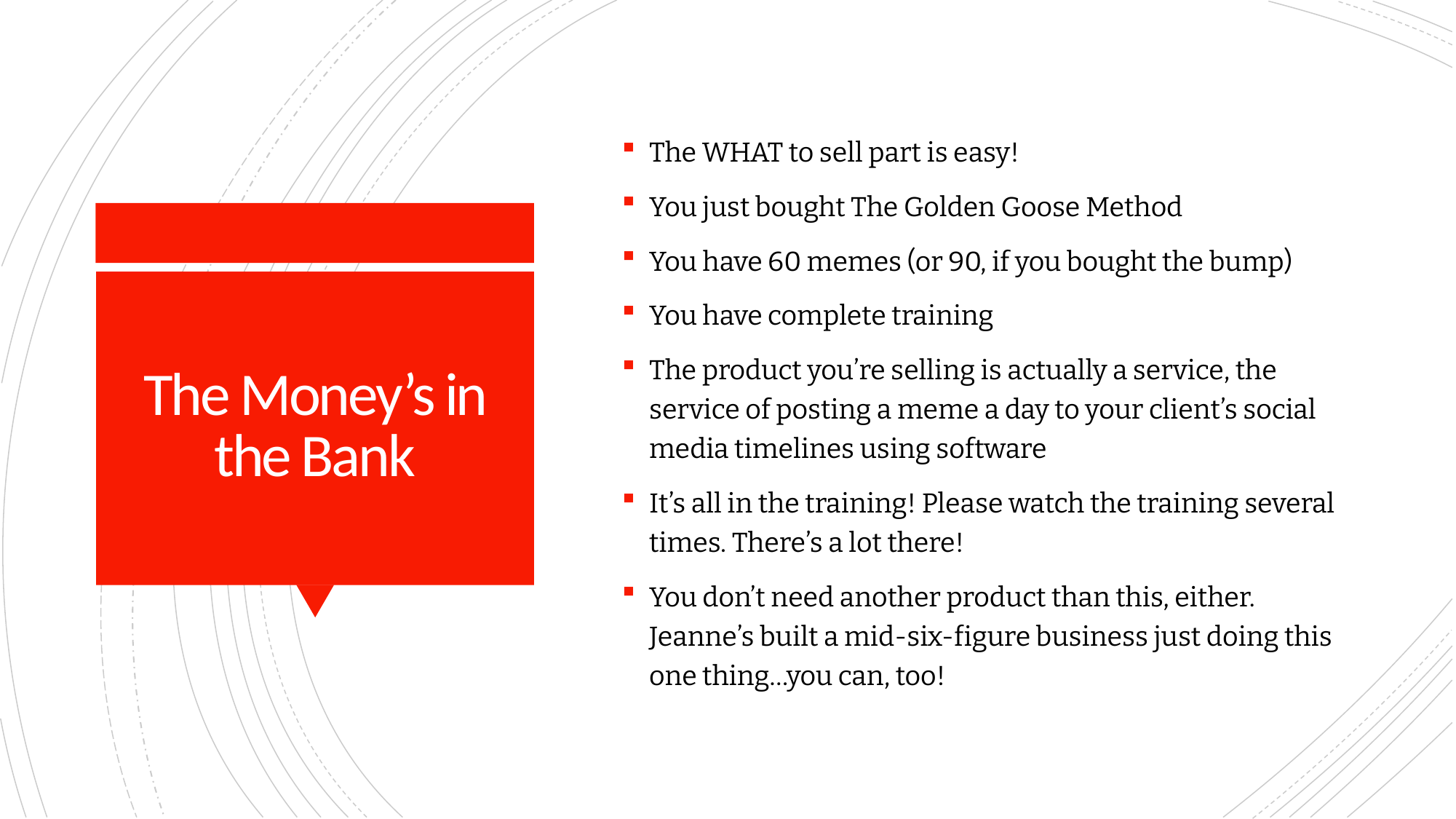

The WHAT to sell part is easy!
You just bought The Golden Goose Method
You have 60 memes (or 90, if you bought the bump)
You have complete training
The product you’re selling is actually a service, the service of posting a meme a day to your client’s social media timelines using software
It’s all in the training! Please watch the training several times. There’s a lot there!
You don’t need another product than this, either. Jeanne’s built a mid-six-figure business just doing this one thing…you can, too!
# The Money’s in the Bank